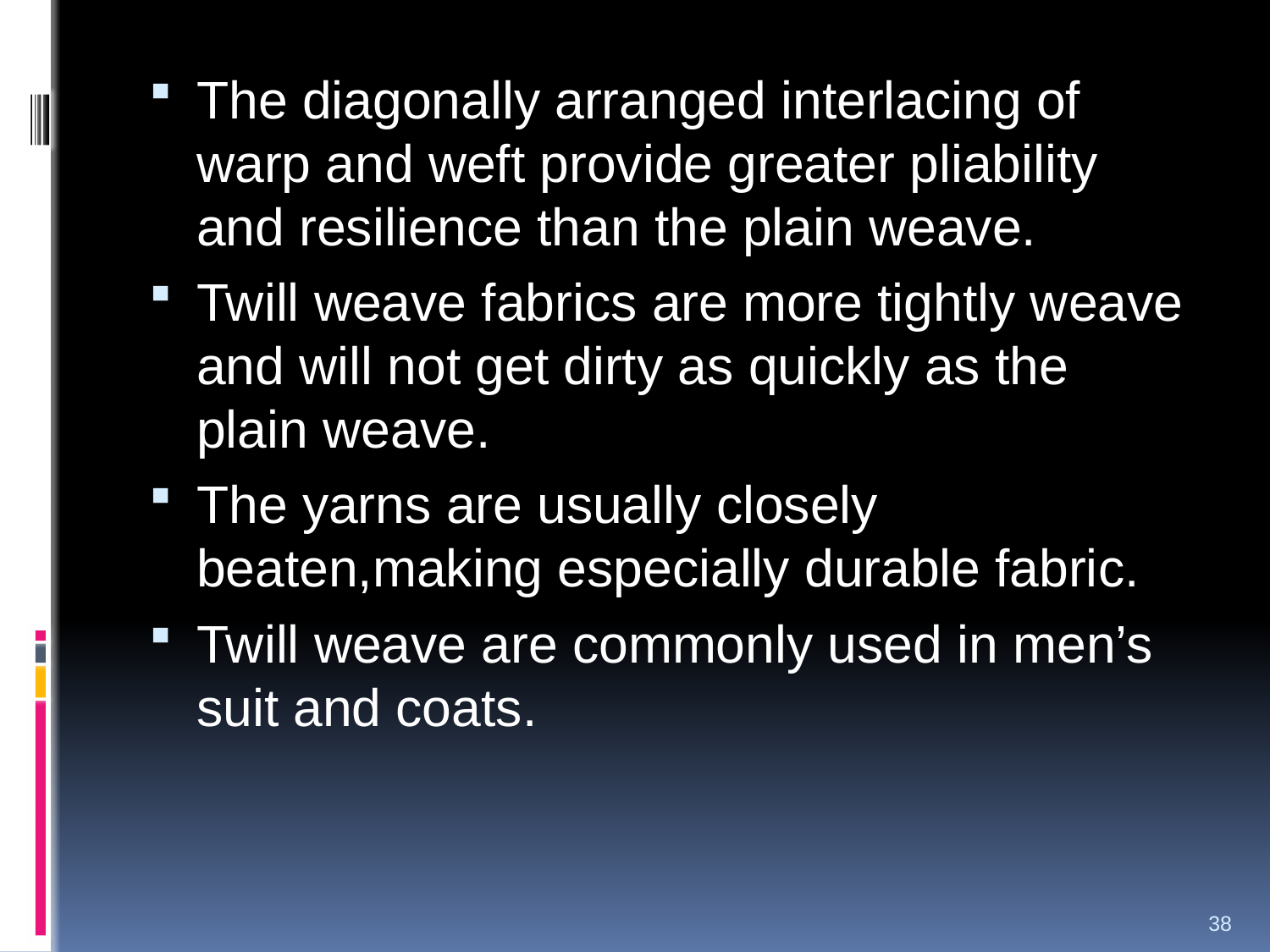

The diagonally arranged interlacing of warp and weft provide greater pliability and resilience than the plain weave.
Twill weave fabrics are more tightly weave and will not get dirty as quickly as the plain weave.
The yarns are usually closely beaten,making especially durable fabric.
Twill weave are commonly used in men’s suit and coats.

38